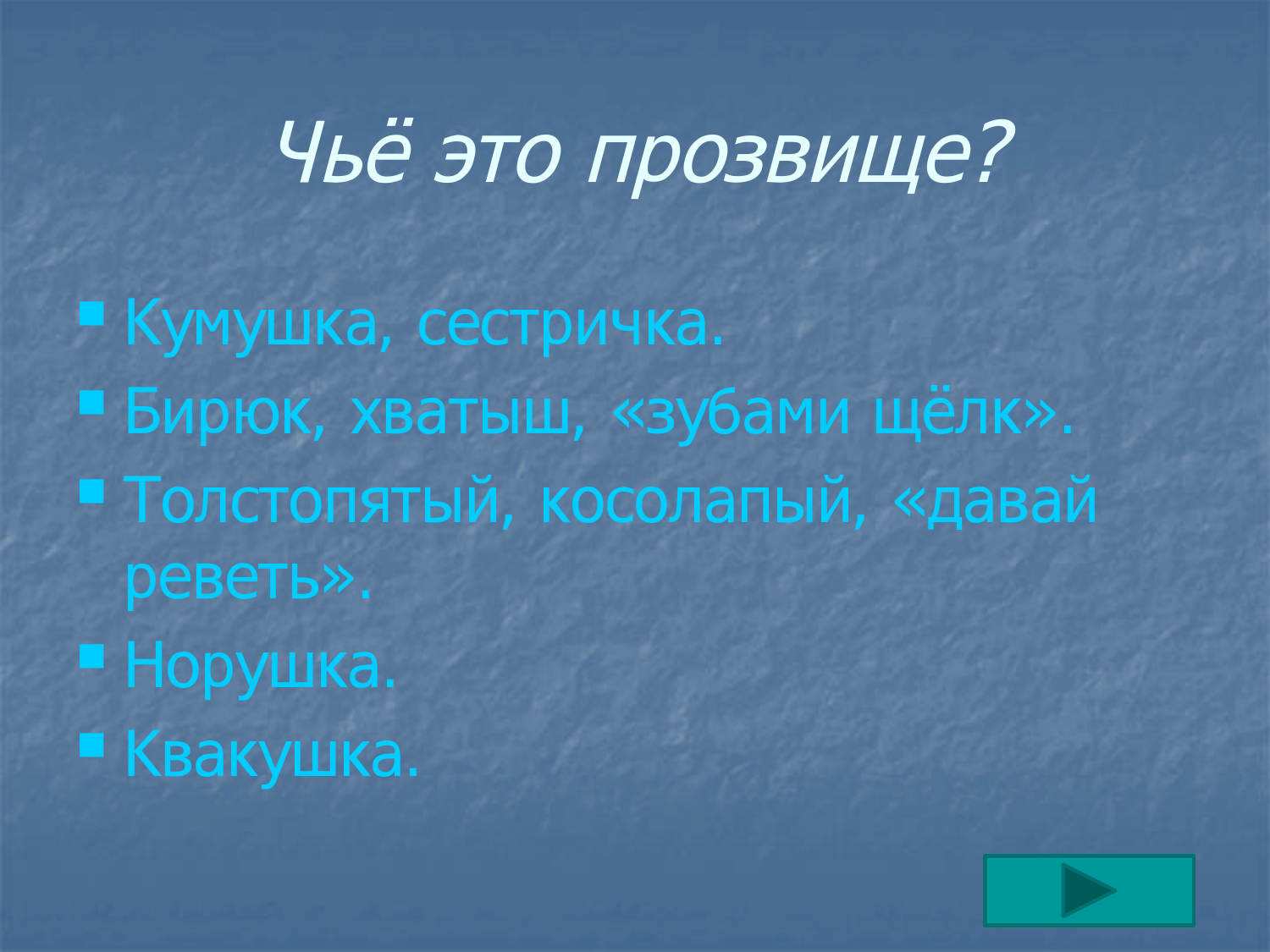

Чьё это прозвище?
Кумушка, сестричка.
Бирюк, хватыш, «зубами щёлк».
Толстопятый, косолапый, «давай реветь».
Норушка.
Квакушка.